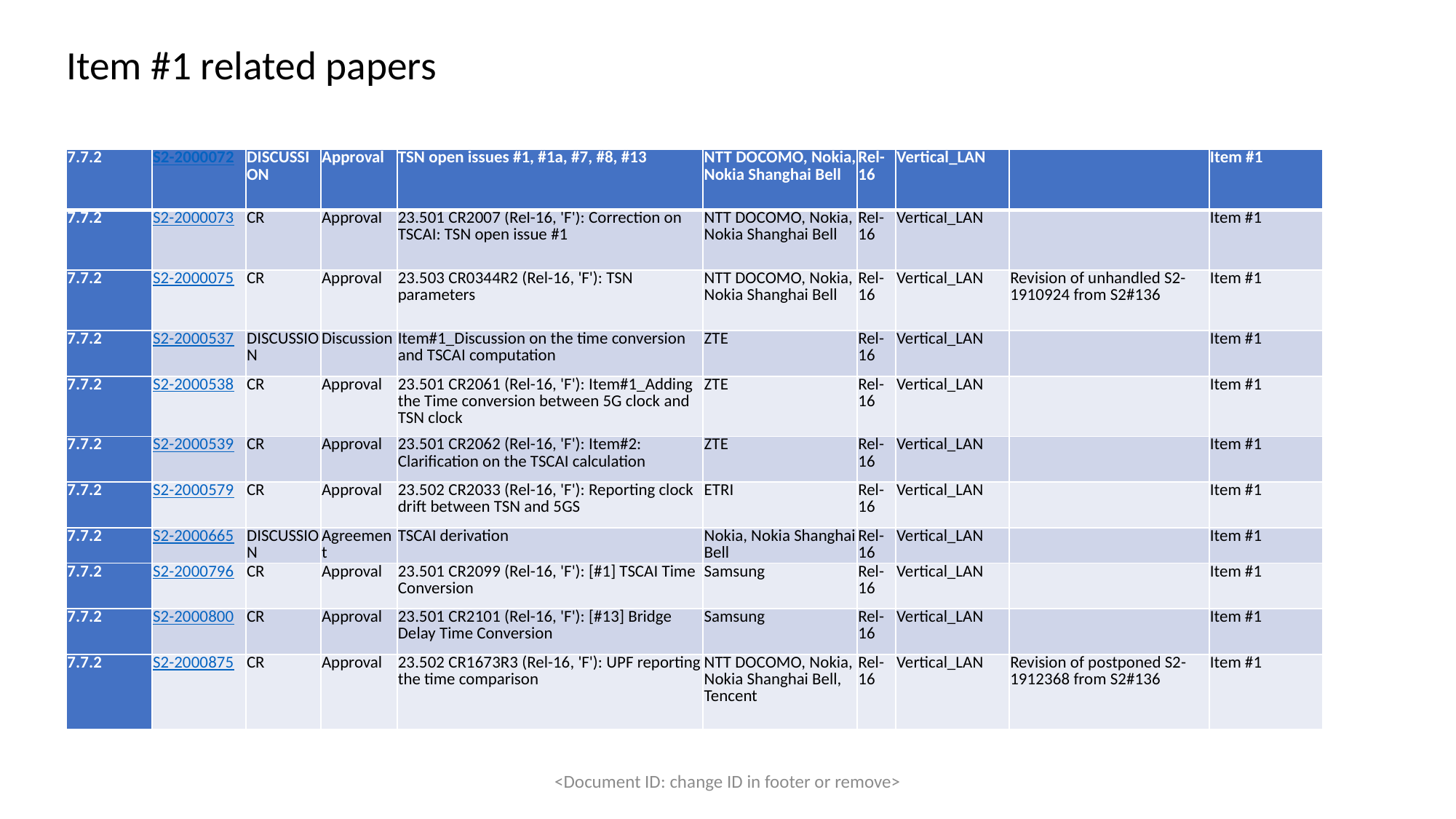

Item #1 related papers
| 7.7.2 | S2-2000072 | DISCUSSION | Approval | TSN open issues #1, #1a, #7, #8, #13 | NTT DOCOMO, Nokia, Nokia Shanghai Bell | Rel-16 | Vertical\_LAN |  | Item #1 |
| --- | --- | --- | --- | --- | --- | --- | --- | --- | --- |
| 7.7.2 | S2-2000073 | CR | Approval | 23.501 CR2007 (Rel-16, 'F'): Correction on TSCAI: TSN open issue #1 | NTT DOCOMO, Nokia, Nokia Shanghai Bell | Rel-16 | Vertical\_LAN |  | Item #1 |
| 7.7.2 | S2-2000075 | CR | Approval | 23.503 CR0344R2 (Rel-16, 'F'): TSN parameters | NTT DOCOMO, Nokia, Nokia Shanghai Bell | Rel-16 | Vertical\_LAN | Revision of unhandled S2-1910924 from S2#136 | Item #1 |
| 7.7.2 | S2-2000537 | DISCUSSION | Discussion | Item#1\_Discussion on the time conversion and TSCAI computation | ZTE | Rel-16 | Vertical\_LAN |  | Item #1 |
| 7.7.2 | S2-2000538 | CR | Approval | 23.501 CR2061 (Rel-16, 'F'): Item#1\_Adding the Time conversion between 5G clock and TSN clock | ZTE | Rel-16 | Vertical\_LAN |  | Item #1 |
| 7.7.2 | S2-2000539 | CR | Approval | 23.501 CR2062 (Rel-16, 'F'): Item#2: Clarification on the TSCAI calculation | ZTE | Rel-16 | Vertical\_LAN |  | Item #1 |
| 7.7.2 | S2-2000579 | CR | Approval | 23.502 CR2033 (Rel-16, 'F'): Reporting clock drift between TSN and 5GS | ETRI | Rel-16 | Vertical\_LAN |  | Item #1 |
| 7.7.2 | S2-2000665 | DISCUSSION | Agreement | TSCAI derivation | Nokia, Nokia Shanghai Bell | Rel-16 | Vertical\_LAN |  | Item #1 |
| 7.7.2 | S2-2000796 | CR | Approval | 23.501 CR2099 (Rel-16, 'F'): [#1] TSCAI Time Conversion | Samsung | Rel-16 | Vertical\_LAN |  | Item #1 |
| 7.7.2 | S2-2000800 | CR | Approval | 23.501 CR2101 (Rel-16, 'F'): [#13] Bridge Delay Time Conversion | Samsung | Rel-16 | Vertical\_LAN |  | Item #1 |
| 7.7.2 | S2-2000875 | CR | Approval | 23.502 CR1673R3 (Rel-16, 'F'): UPF reporting the time comparison | NTT DOCOMO, Nokia, Nokia Shanghai Bell, Tencent | Rel-16 | Vertical\_LAN | Revision of postponed S2-1912368 from S2#136 | Item #1 |
<Document ID: change ID in footer or remove>